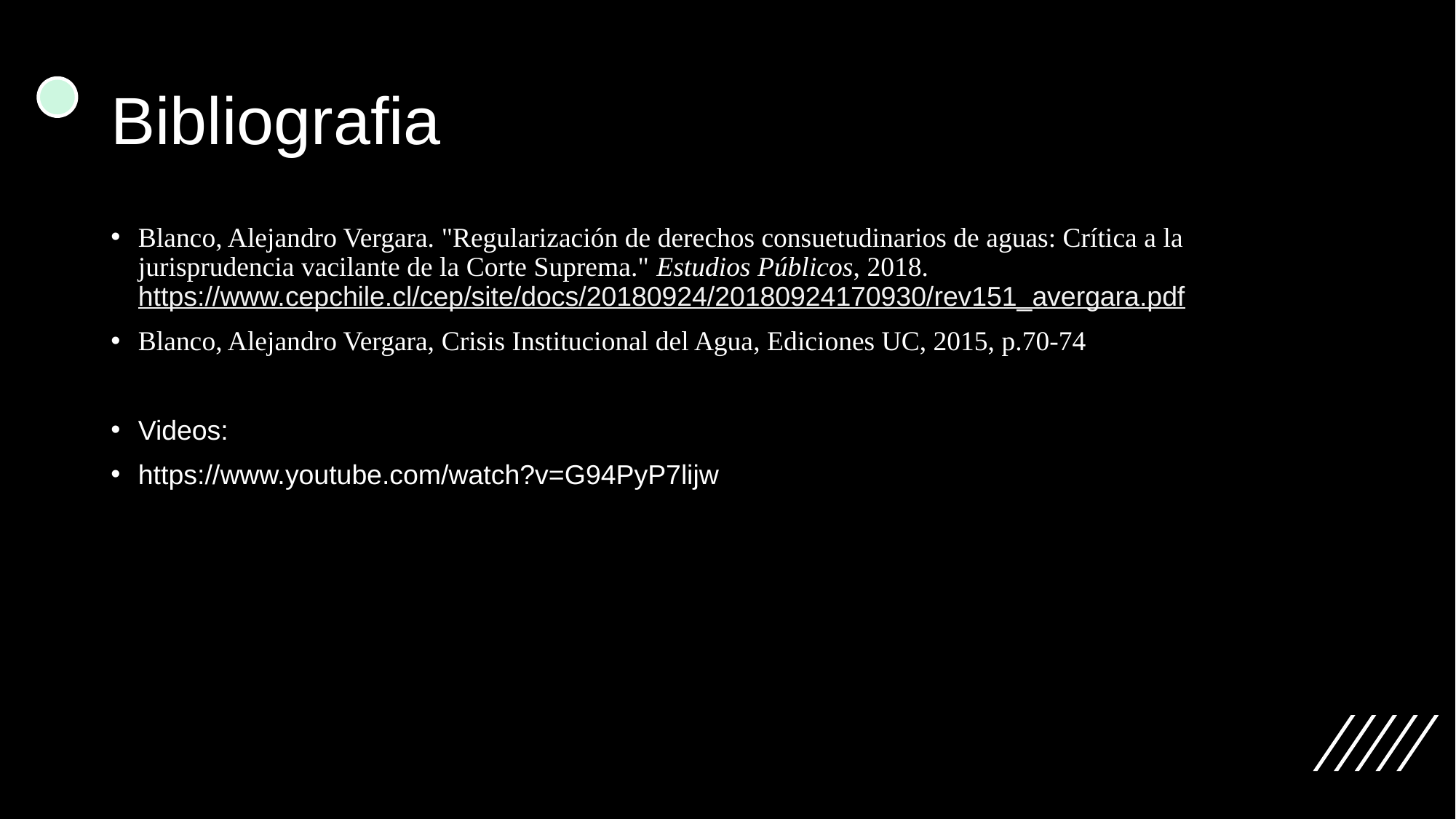

# Bibliografia
Blanco, Alejandro Vergara. "Regularización de derechos consuetudinarios de aguas: Crítica a la jurisprudencia vacilante de la Corte Suprema." Estudios Públicos, 2018. https://www.cepchile.cl/cep/site/docs/20180924/20180924170930/rev151_avergara.pdf
Blanco, Alejandro Vergara, Crisis Institucional del Agua, Ediciones UC, 2015, p.70-74

Videos:
https://www.youtube.com/watch?v=G94PyP7lijw